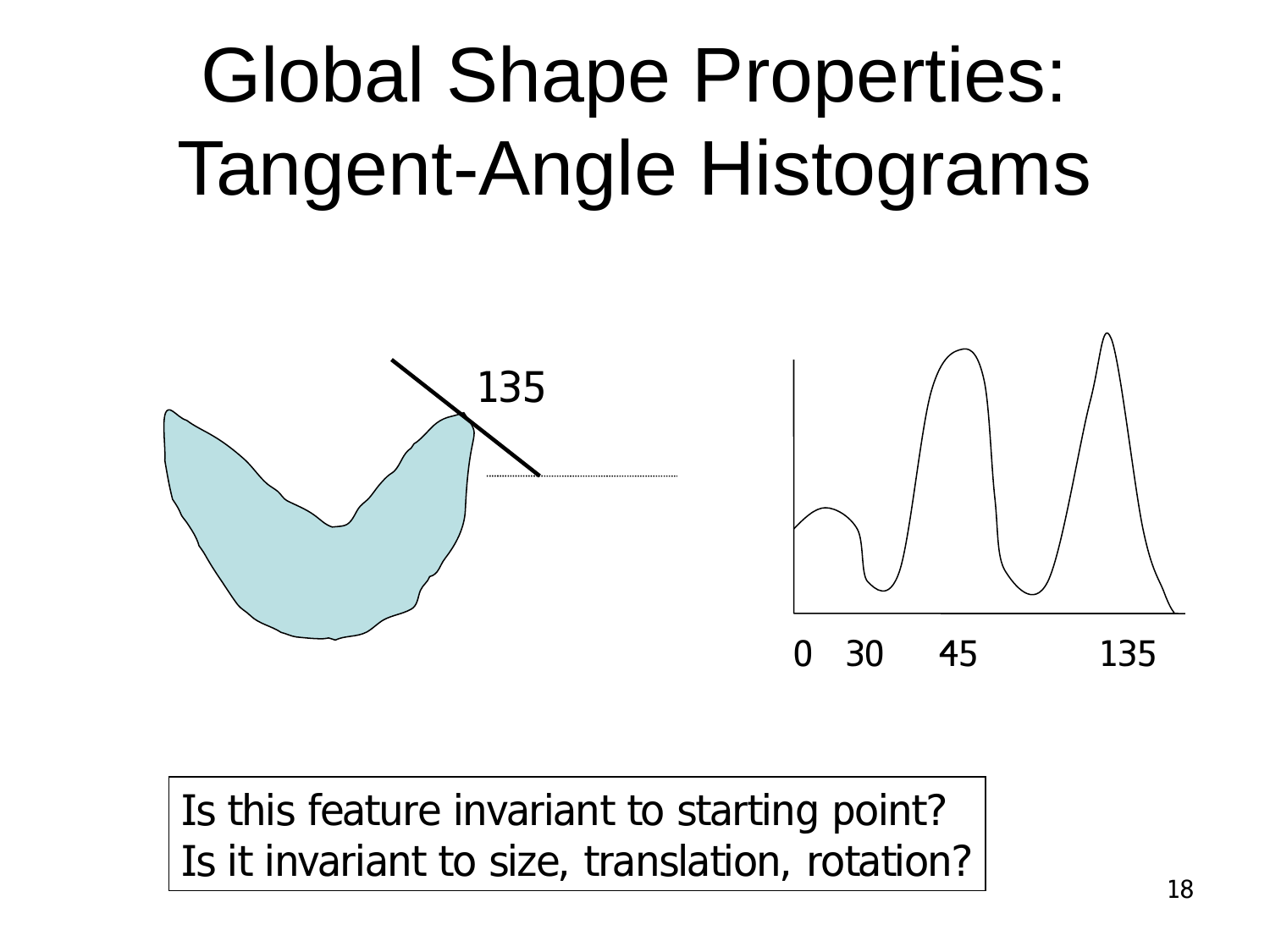

# Global Shape Properties: Tangent-Angle Histograms

135

0   30     45           135
Is this feature invariant to starting point?
Is it invariant to size, translation, rotation?
18